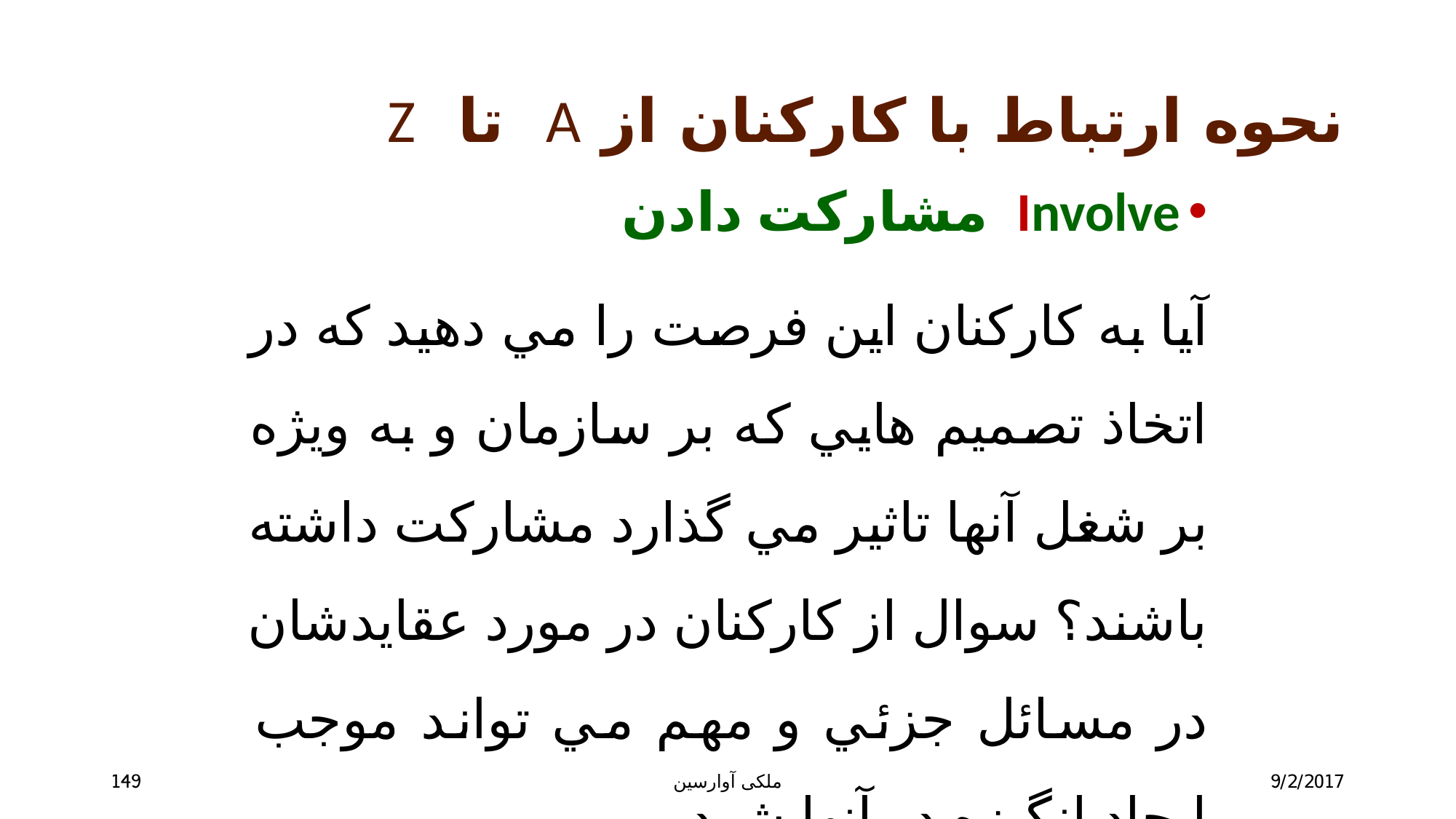

# نحوه ارتباط با کارکنان از A  تا  Z
Involve  مشارکت دادن
آيا به کارکنان اين فرصت را مي دهيد که در اتخاذ تصميم هايي که بر سازمان و به ويژه بر شغل آنها تاثير مي گذارد مشارکت داشته باشند؟ سوال از کارکنان در مورد عقايدشان در مسائل جزئي و مهم مي تواند موجب ايجاد انگيزه در آنها شود.

149
ملکی آوارسین
9/2/2017